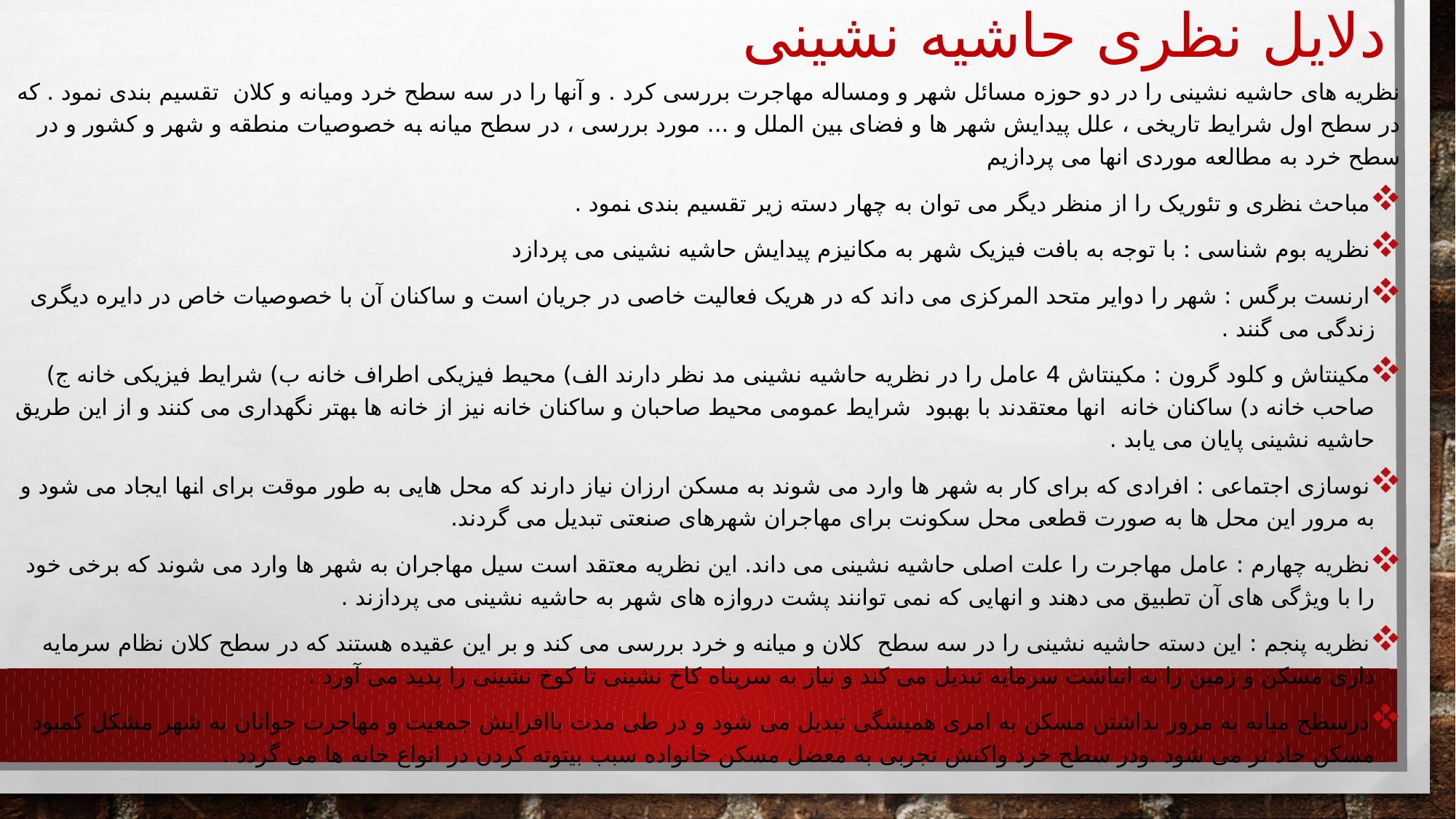

# دلایل نظری حاشیه نشینی
نظریه های حاشیه نشینی را در دو حوزه مسائل شهر و ومساله مهاجرت بررسی کرد . و آنها را در سه سطح خرد ومیانه و کلان  تقسیم بندی نمود . که در سطح اول شرایط تاریخی ، علل پیدایش شهر ها و فضای بین الملل و ... مورد بررسی ، در سطح میانه به خصوصیات منطقه و شهر و کشور و در سطح خرد به مطالعه موردی انها می پردازیم
مباحث نظری و تئوریک را از منظر دیگر می توان به چهار دسته زیر تقسیم بندی نمود .
نظریه بوم شناسی : با توجه به بافت فیزیک شهر به مکانیزم پیدایش حاشیه نشینی می پردازد
ارنست برگس : شهر را دوایر متحد المرکزی می داند که در هریک فعالیت خاصی در جریان است و ساکنان آن با خصوصیات خاص در دایره دیگری زندگی می گنند .
مکینتاش و کلود گرون : مکینتاش 4 عامل را در نظریه حاشیه نشینی مد نظر دارند الف) محیط فیزیکی اطراف خانه ب) شرایط فیزیکی خانه ج) صاحب خانه د) ساکنان خانه  انها معتقدند با بهبود  شرایط عمومی محیط صاحبان و ساکنان خانه نیز از خانه ها بهتر نگهداری می کنند و از این طریق حاشیه نشینی پایان می یابد .
نوسازی اجتماعی : افرادی که برای کار به شهر ها وارد می شوند به مسکن ارزان نیاز دارند که محل هایی به طور موقت برای انها ایجاد می شود و به مرور این محل ها به صورت قطعی محل سکونت برای مهاجران شهرهای صنعتی تبدیل می گردند.
نظریه چهارم : عامل مهاجرت را علت اصلی حاشیه نشینی می داند. این نظریه معتقد است سیل مهاجران به شهر ها وارد می شوند که برخی خود را با ویژگی های آن تطبیق می دهند و انهایی که نمی توانند پشت دروازه های شهر به حاشیه نشینی می پردازند .
نظریه پنجم : این دسته حاشیه نشینی را در سه سطح  کلان و میانه و خرد بررسی می کند و بر این عقیده هستند که در سطح کلان نظام سرمایه داری مسکن و زمین را به انباشت سرمایه تبدیل می کند و نیاز به سرپناه کاخ نشینی تا کوخ نشینی را پدید می آورد .
درسطح میانه به مرور نداشتن مسکن به امری همیشگی تبدیل می شود و در طی مدت باافزایش جمعیت و مهاجرت جوانان به شهر مشکل کمبود مسکن حاد تر می شود .ودر سطح خرد واکنش تجربی به معضل مسکن خانواده سبب بیتوته کردن در انواع خانه ها می گردد .